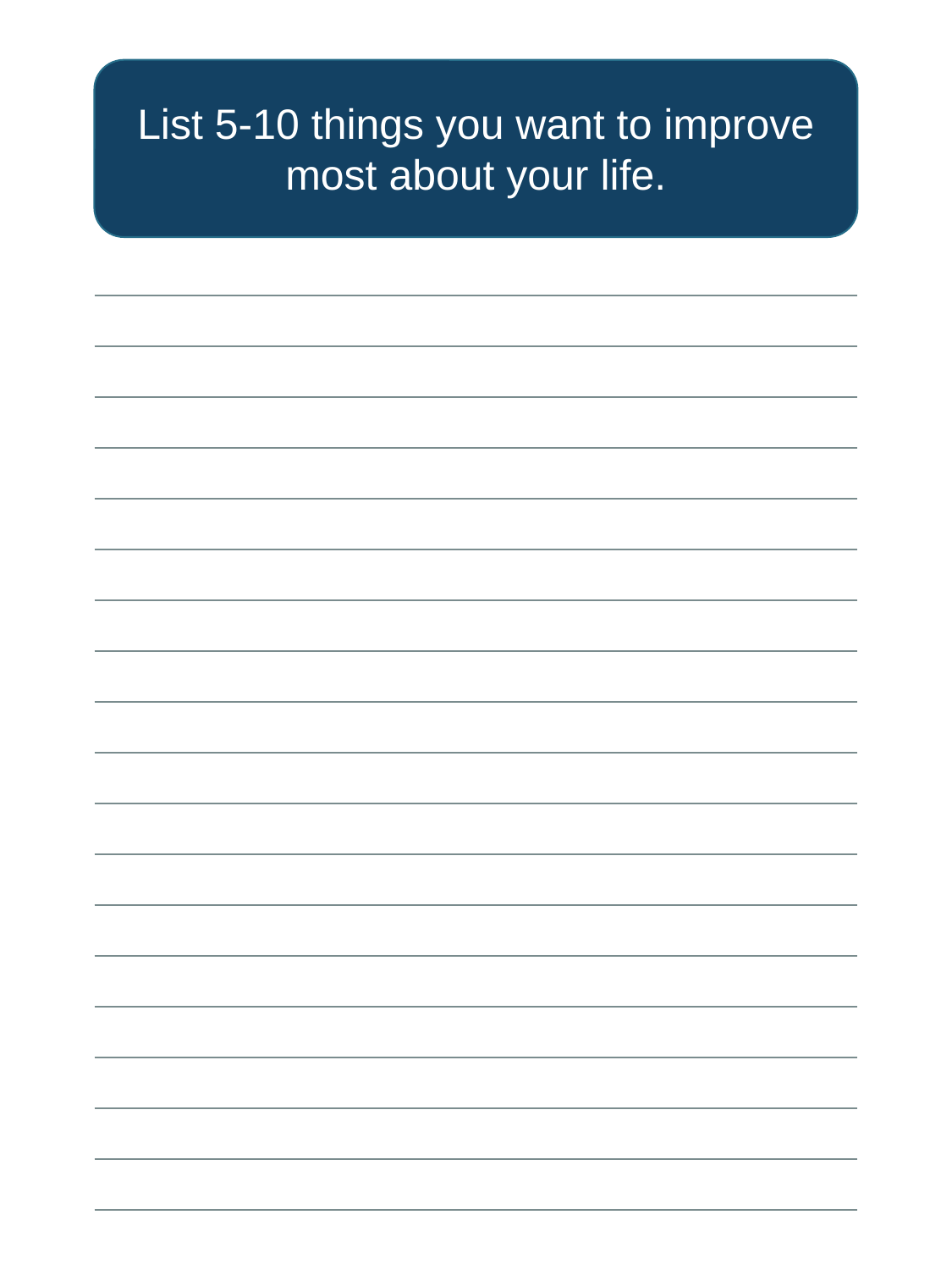

List 5-10 things you want to improve most about your life.
|  |
| --- |
|  |
|  |
|  |
|  |
|  |
|  |
|  |
|  |
|  |
|  |
|  |
|  |
|  |
|  |
|  |
|  |
|  |